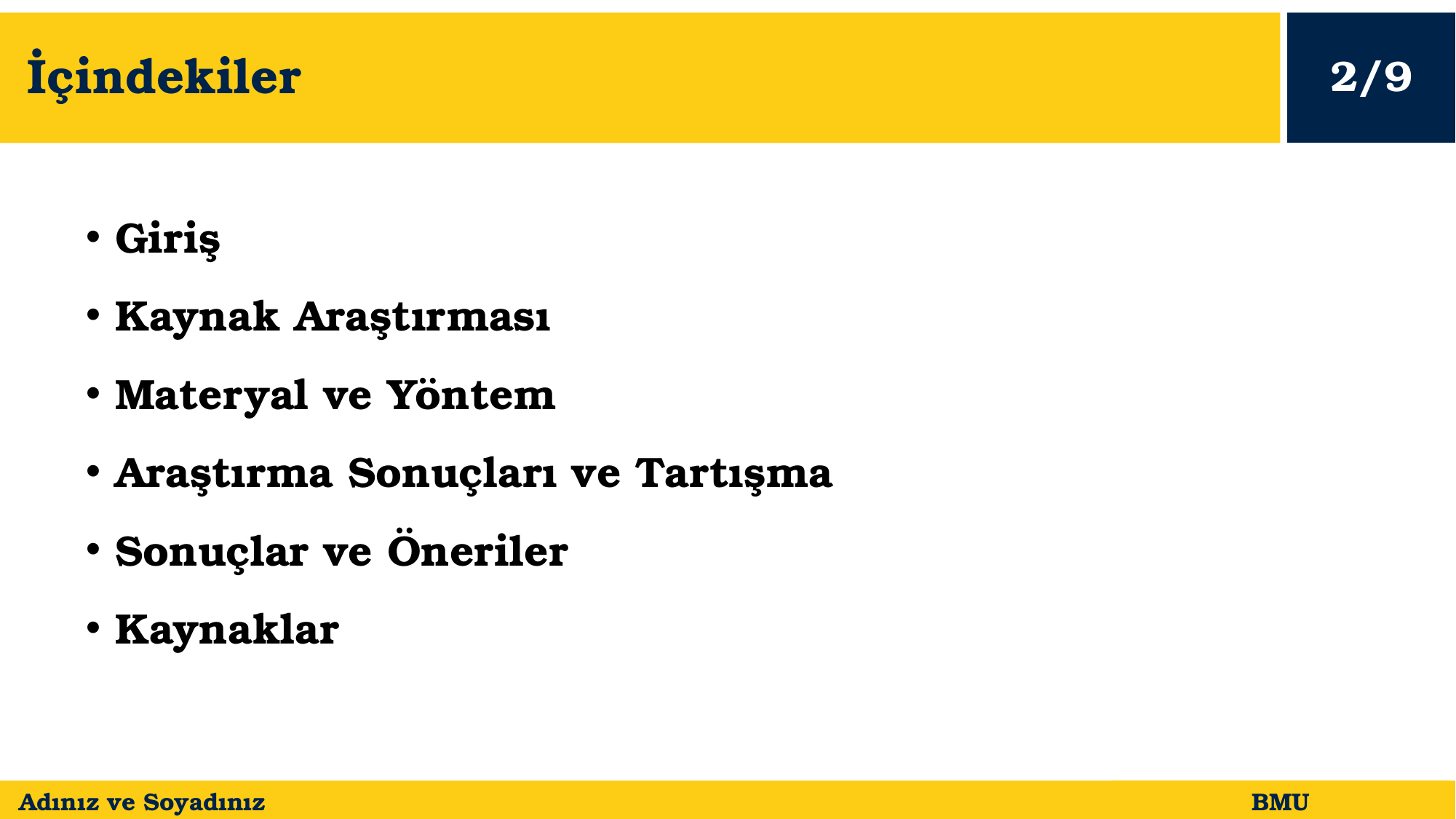

# İçindekiler
2/9
 Giriş
 Kaynak Araştırması
 Materyal ve Yöntem
 Araştırma Sonuçları ve Tartışma
 Sonuçlar ve Öneriler
 Kaynaklar
 Adınız ve Soyadınız
BMU